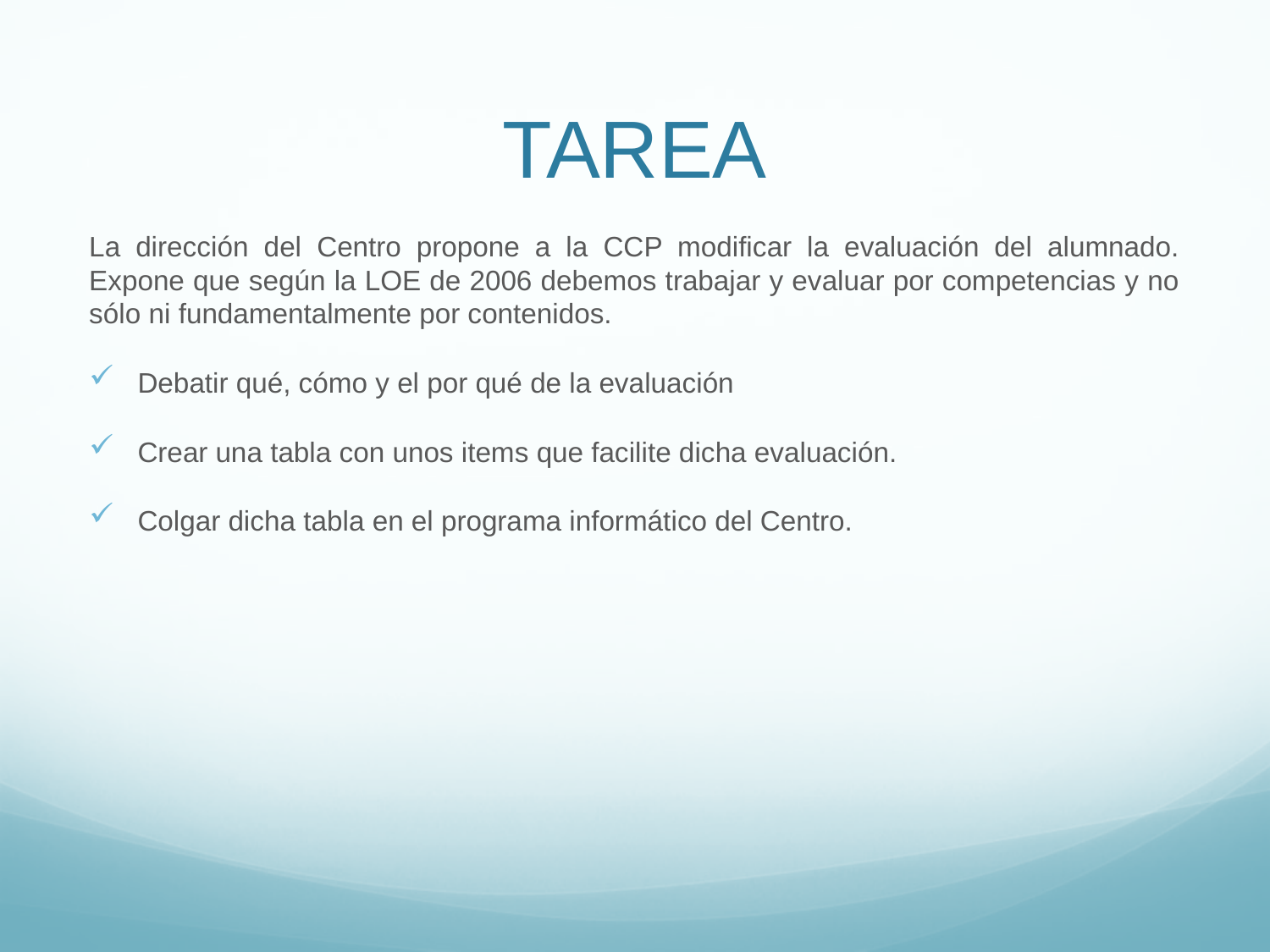

# TAREA
La dirección del Centro propone a la CCP modificar la evaluación del alumnado. Expone que según la LOE de 2006 debemos trabajar y evaluar por competencias y no sólo ni fundamentalmente por contenidos.
Debatir qué, cómo y el por qué de la evaluación
Crear una tabla con unos items que facilite dicha evaluación.
Colgar dicha tabla en el programa informático del Centro.